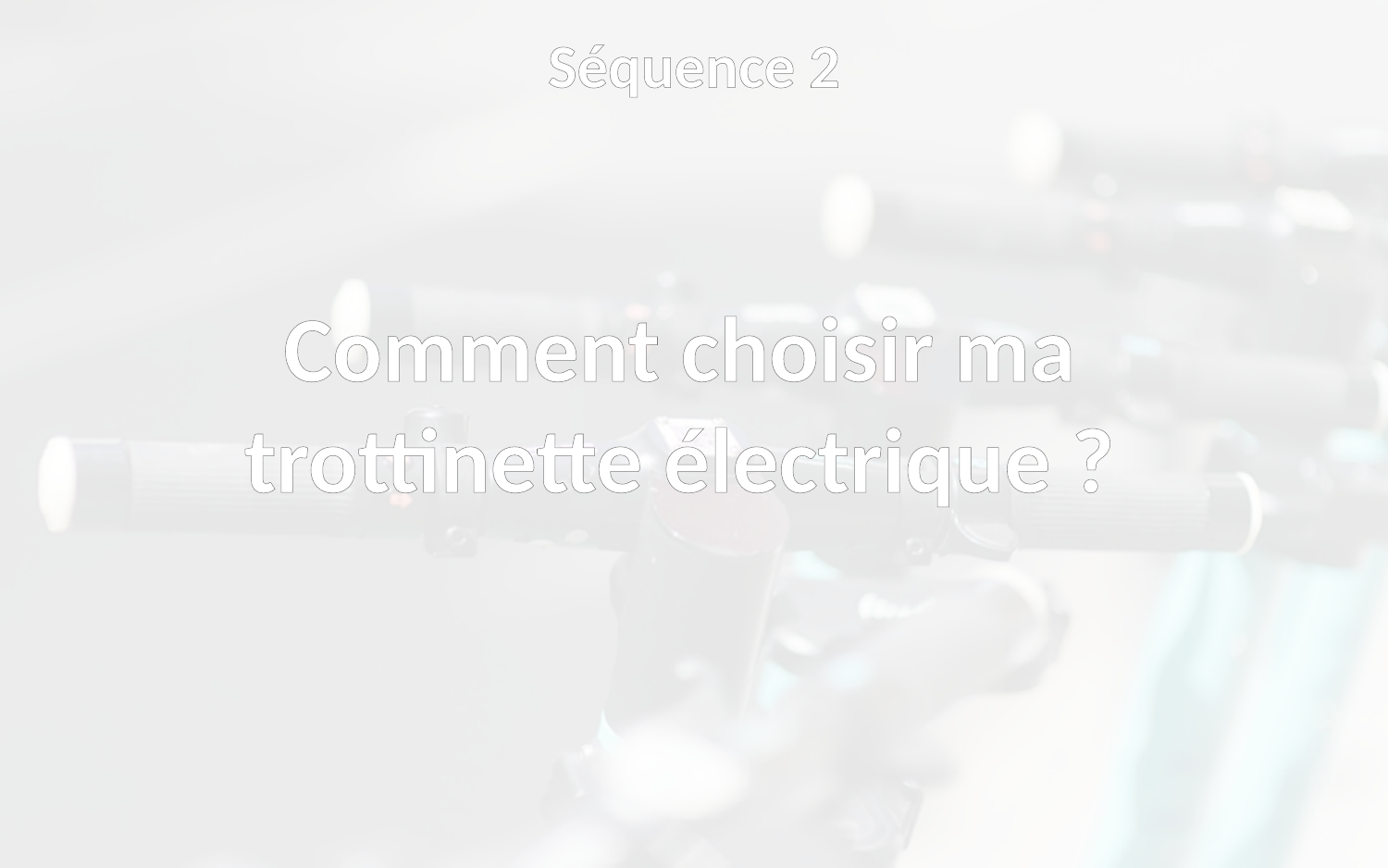

Séquence 2
Comment choisir ma
trottinette électrique ?